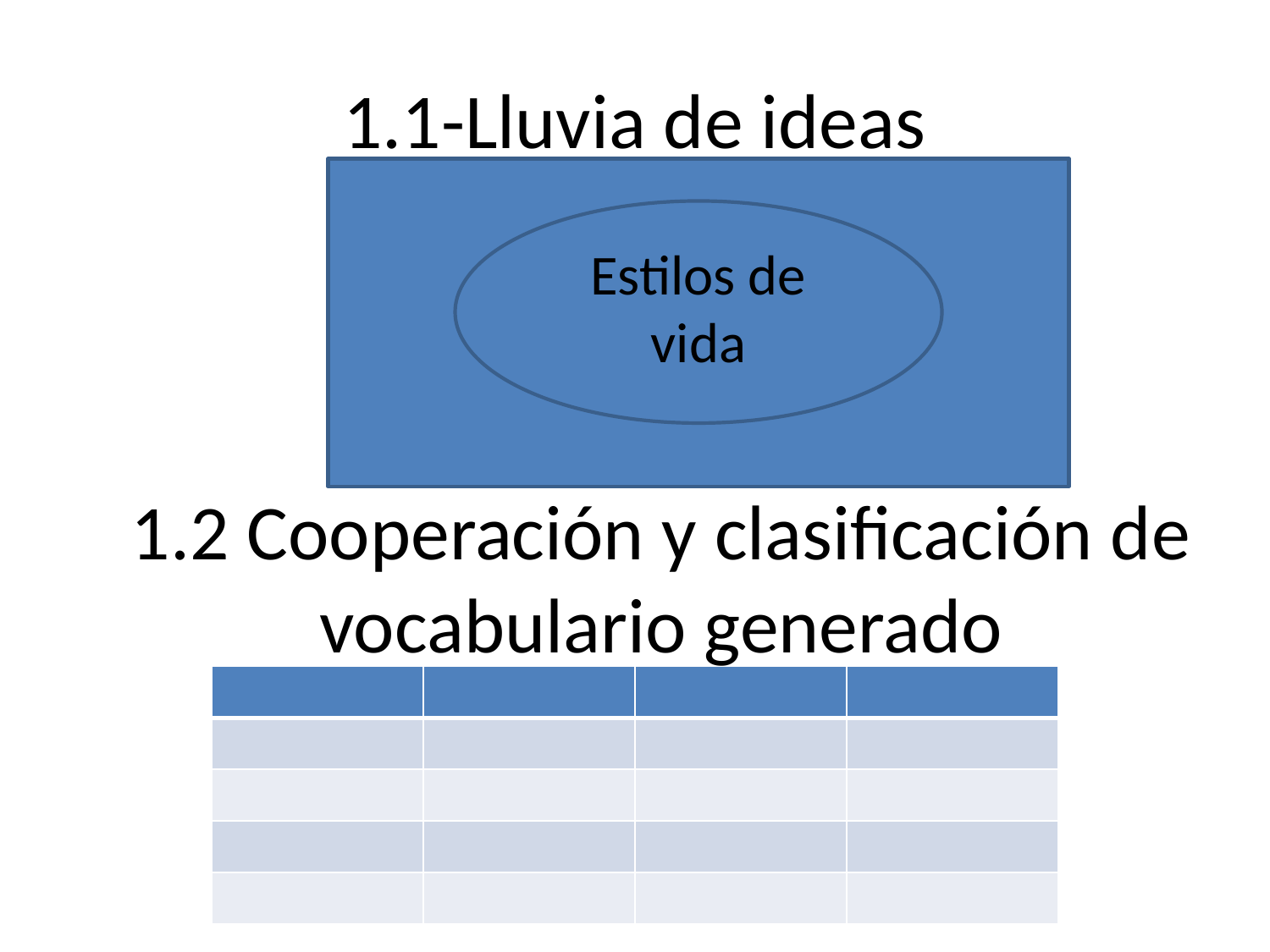

# 1.1-Lluvia de ideas

Estilos de vida
1.2 Cooperación y clasificación de vocabulario generado

|  |  |  |  |
| --- | --- | --- | --- |
|  |  |  |  |
|  |  |  |  |
|  |  |  |  |
|  |  |  |  |